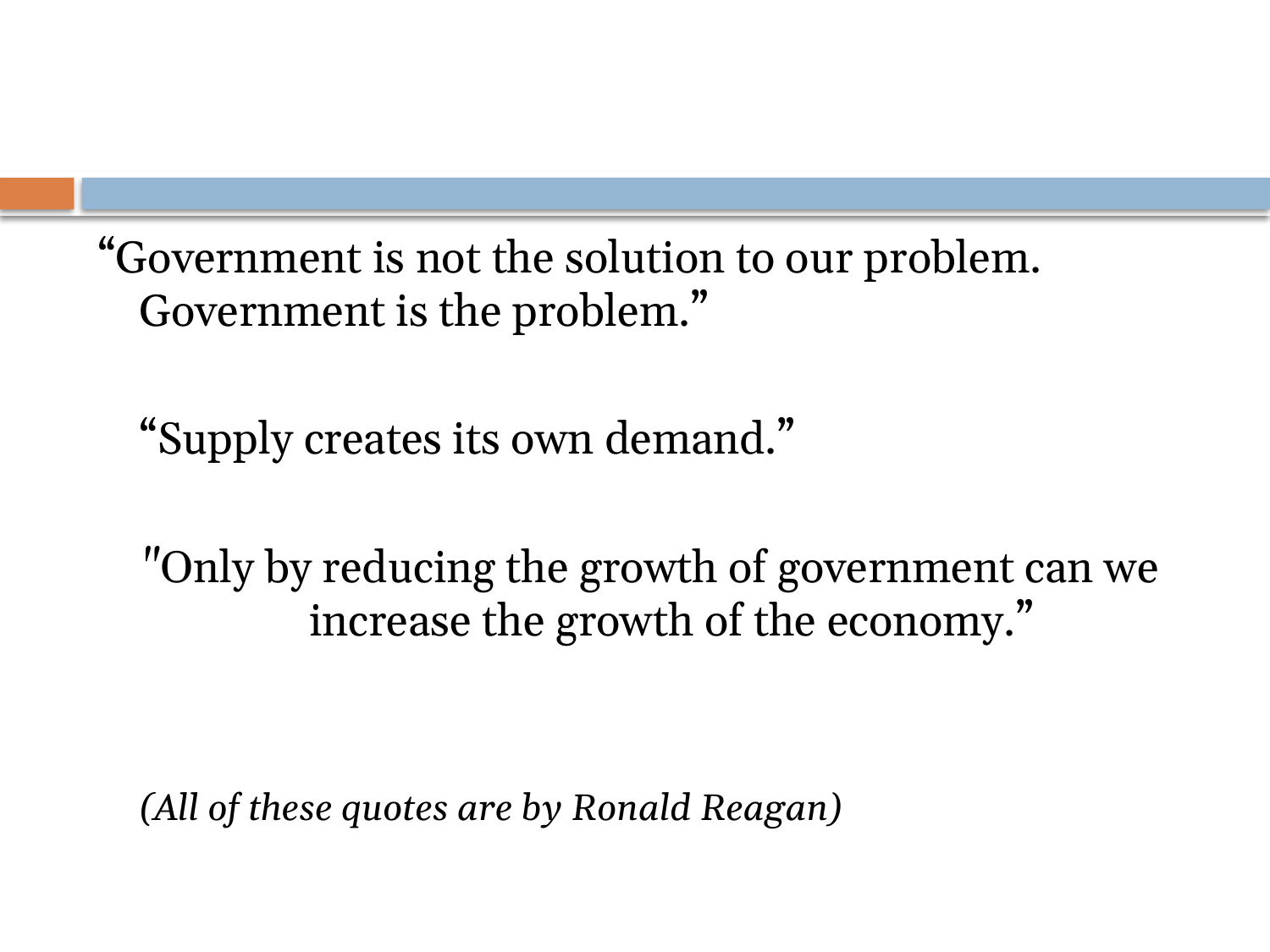

#
“Government is not the solution to our problem.  Government is the problem.”

				“Supply creates its own demand.”

"Only by reducing the growth of government can we increase the growth of the economy.”

			(All of these quotes are by Ronald Reagan)